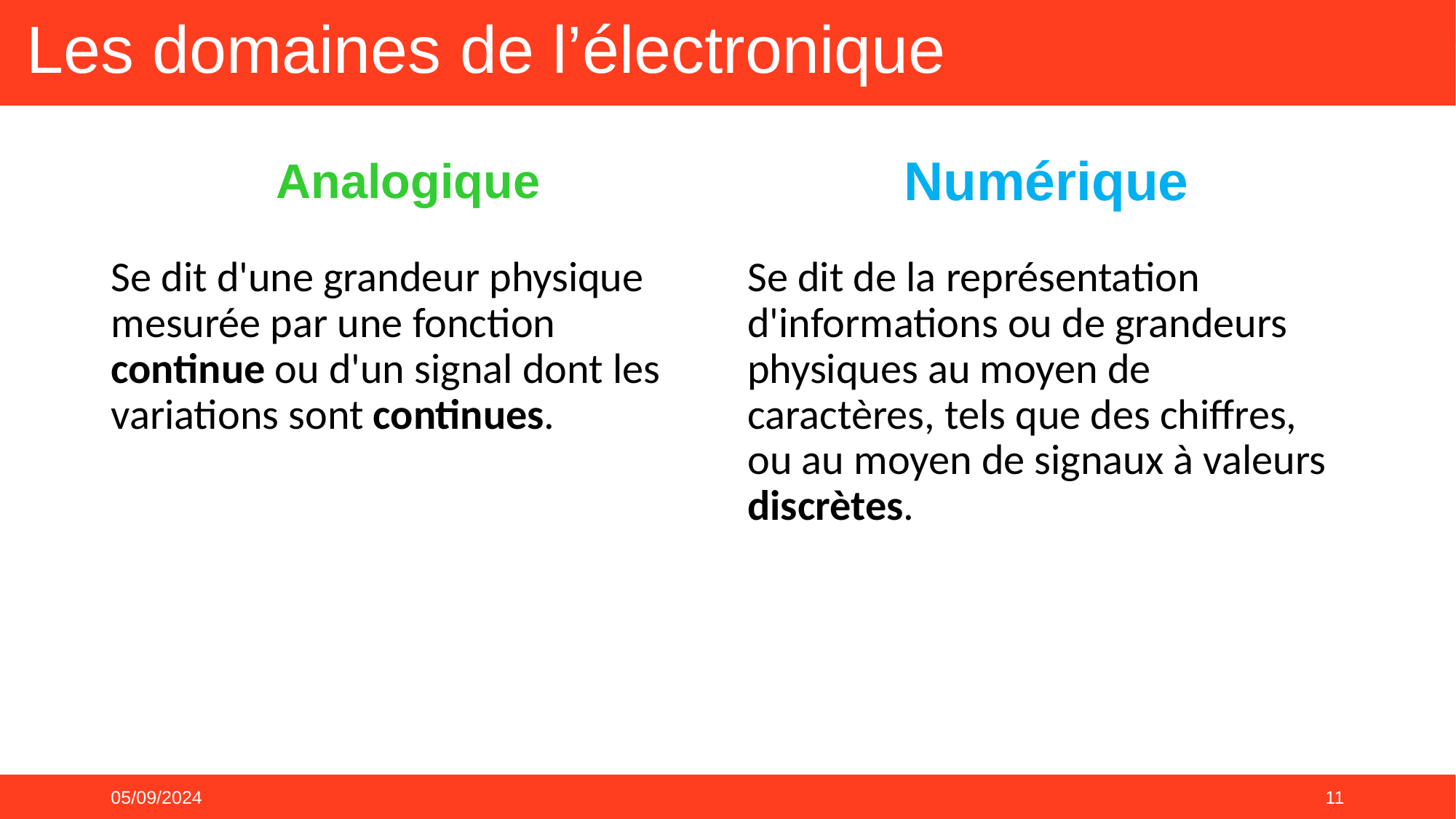

# Les domaines de l’électronique
Analogique
Numérique
Se dit d'une grandeur physique mesurée par une fonction continue ou d'un signal dont les variations sont continues.

Se dit de la représentation d'informations ou de grandeurs physiques au moyen de caractères, tels que des chiffres, ou au moyen de signaux à valeurs discrètes.
05/09/2024

11